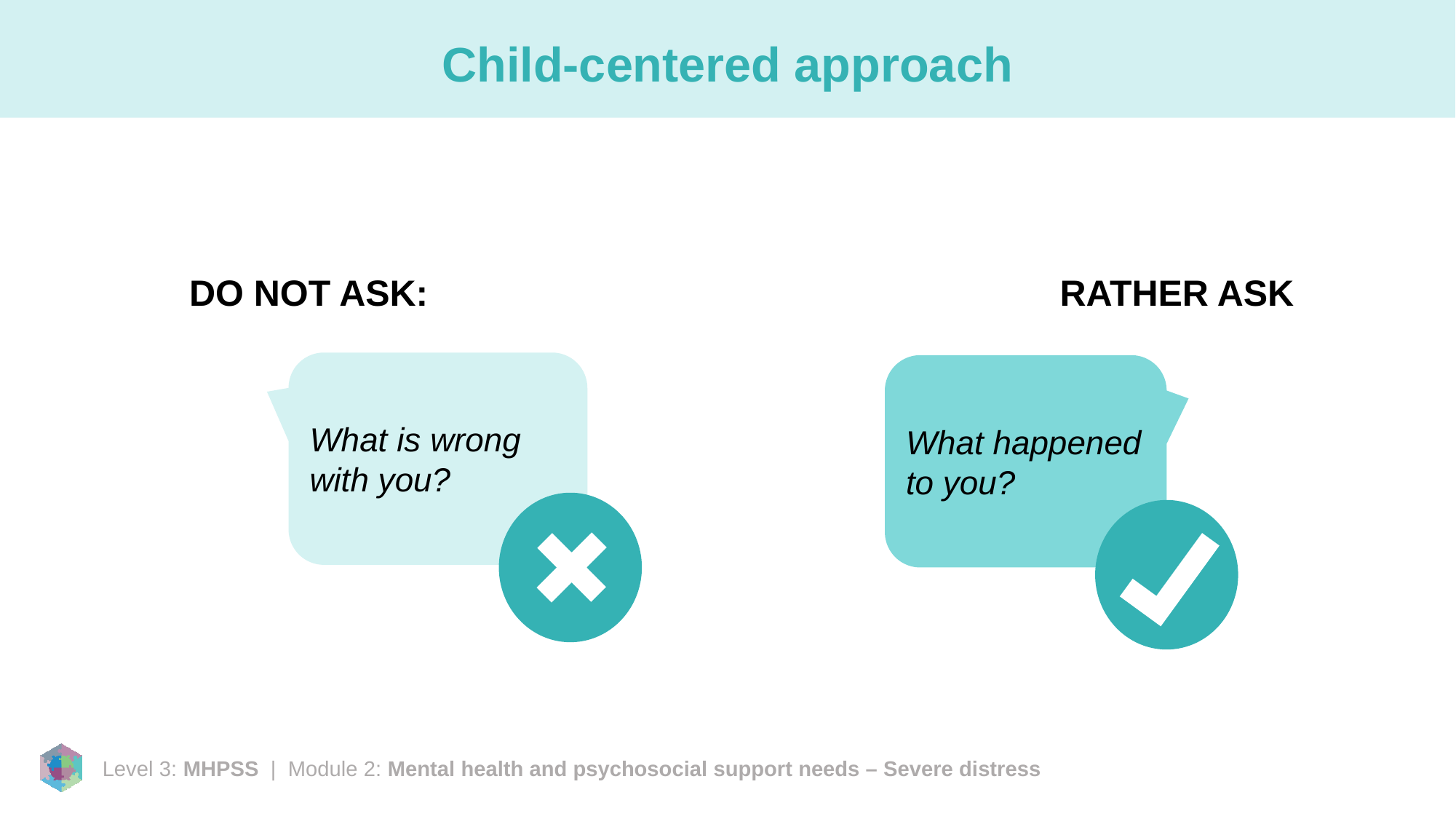

# Child-centered approach
DO NOT ASK:
RATHER ASK
What is wrong with you?
What happened to you?